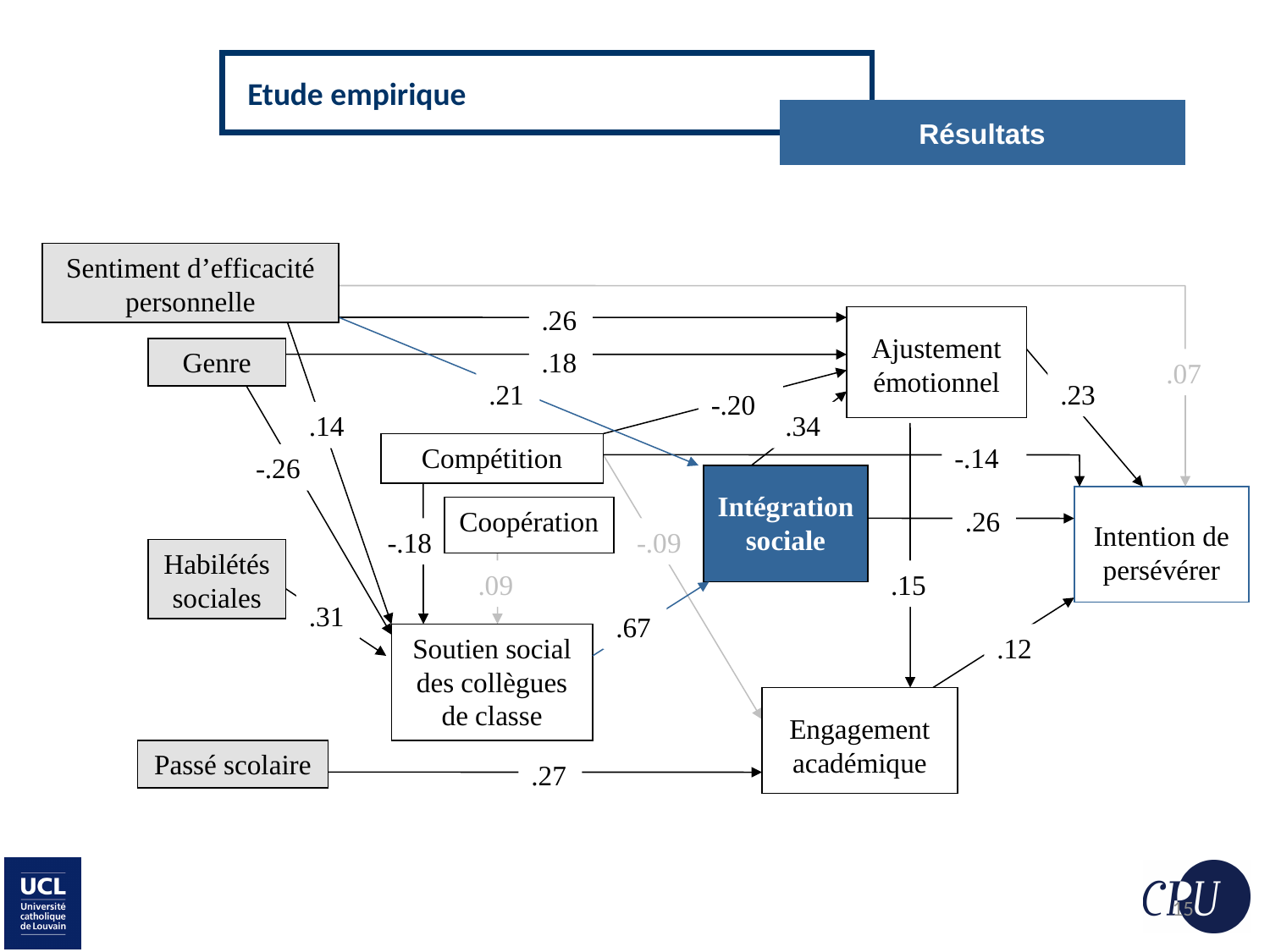

Etude empirique
Résultats

Sentiment d’efficacité personnelle

Genre
.21

.14
Compétition

-.26

Intégration sociale

Coopération
-.18
Habilétés sociales

.09

.31
.67
Soutien social des collègues de classe

.26

Ajustement émotionnel

.18

.07

.23
-.20

.34

.15
-.14

Intention de persévérer

.26

.12

Engagement académique

Passé scolaire
.27

-.09

15